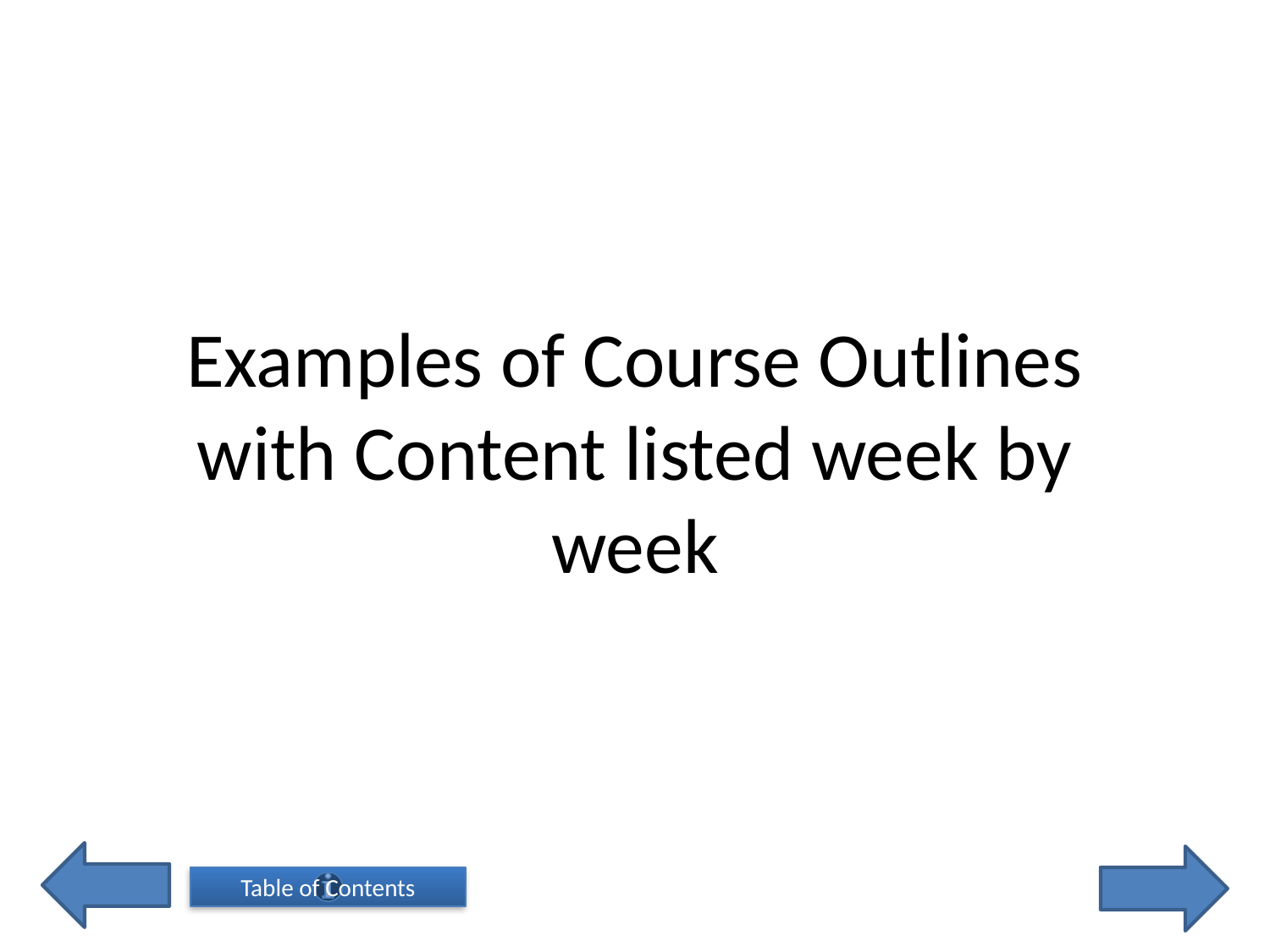

# Examples of Course Outlines with Content listed week by week

Table of Contents